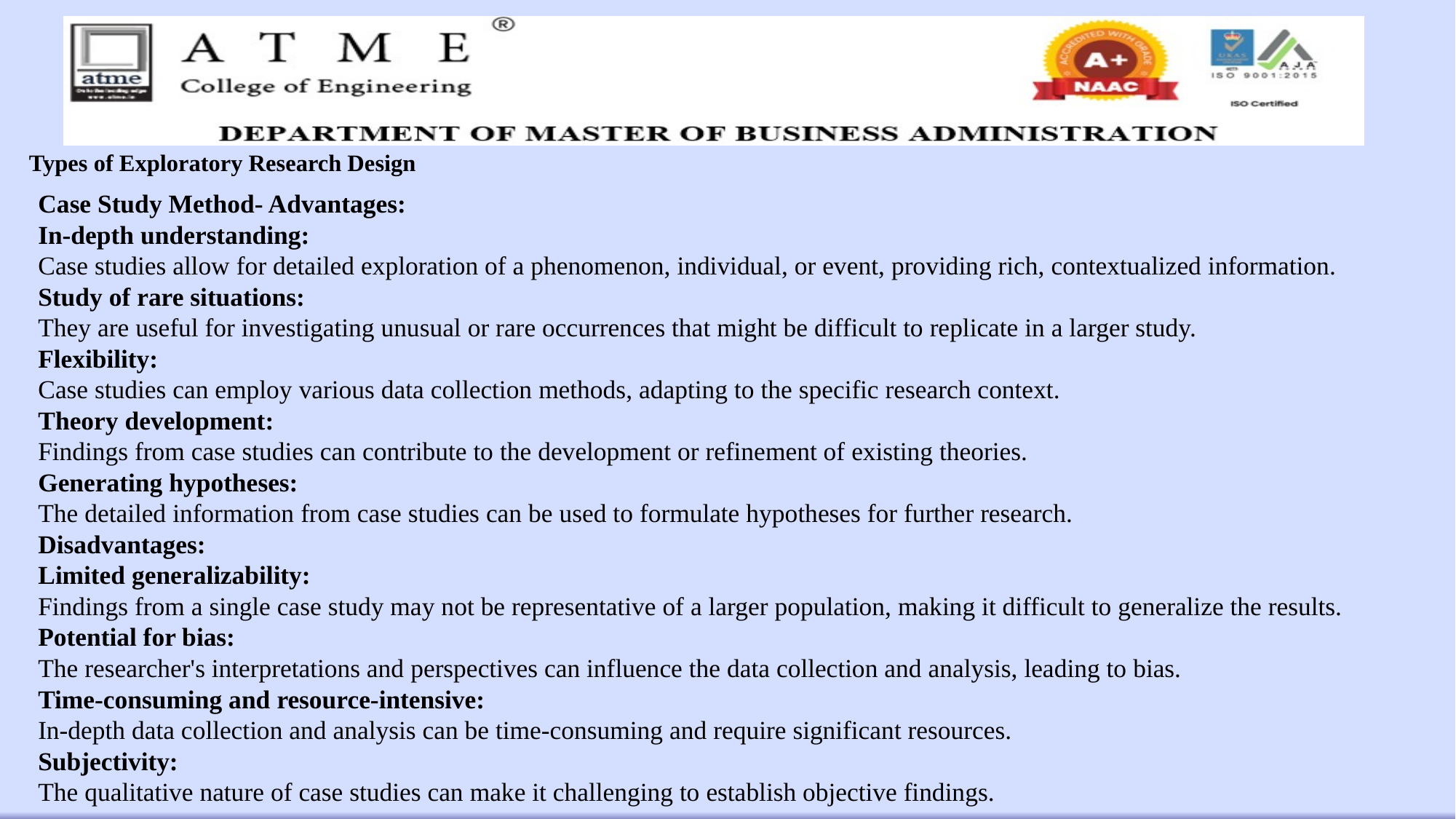

# Types of Exploratory Research Design
Case Study Method- Advantages:
In-depth understanding:
Case studies allow for detailed exploration of a phenomenon, individual, or event, providing rich, contextualized information.
Study of rare situations:
They are useful for investigating unusual or rare occurrences that might be difficult to replicate in a larger study.
Flexibility:
Case studies can employ various data collection methods, adapting to the specific research context.
Theory development:
Findings from case studies can contribute to the development or refinement of existing theories.
Generating hypotheses:
The detailed information from case studies can be used to formulate hypotheses for further research.
Disadvantages:
Limited generalizability:
Findings from a single case study may not be representative of a larger population, making it difficult to generalize the results.
Potential for bias:
The researcher's interpretations and perspectives can influence the data collection and analysis, leading to bias.
Time-consuming and resource-intensive:
In-depth data collection and analysis can be time-consuming and require significant resources.
Subjectivity:
The qualitative nature of case studies can make it challenging to establish objective findings.